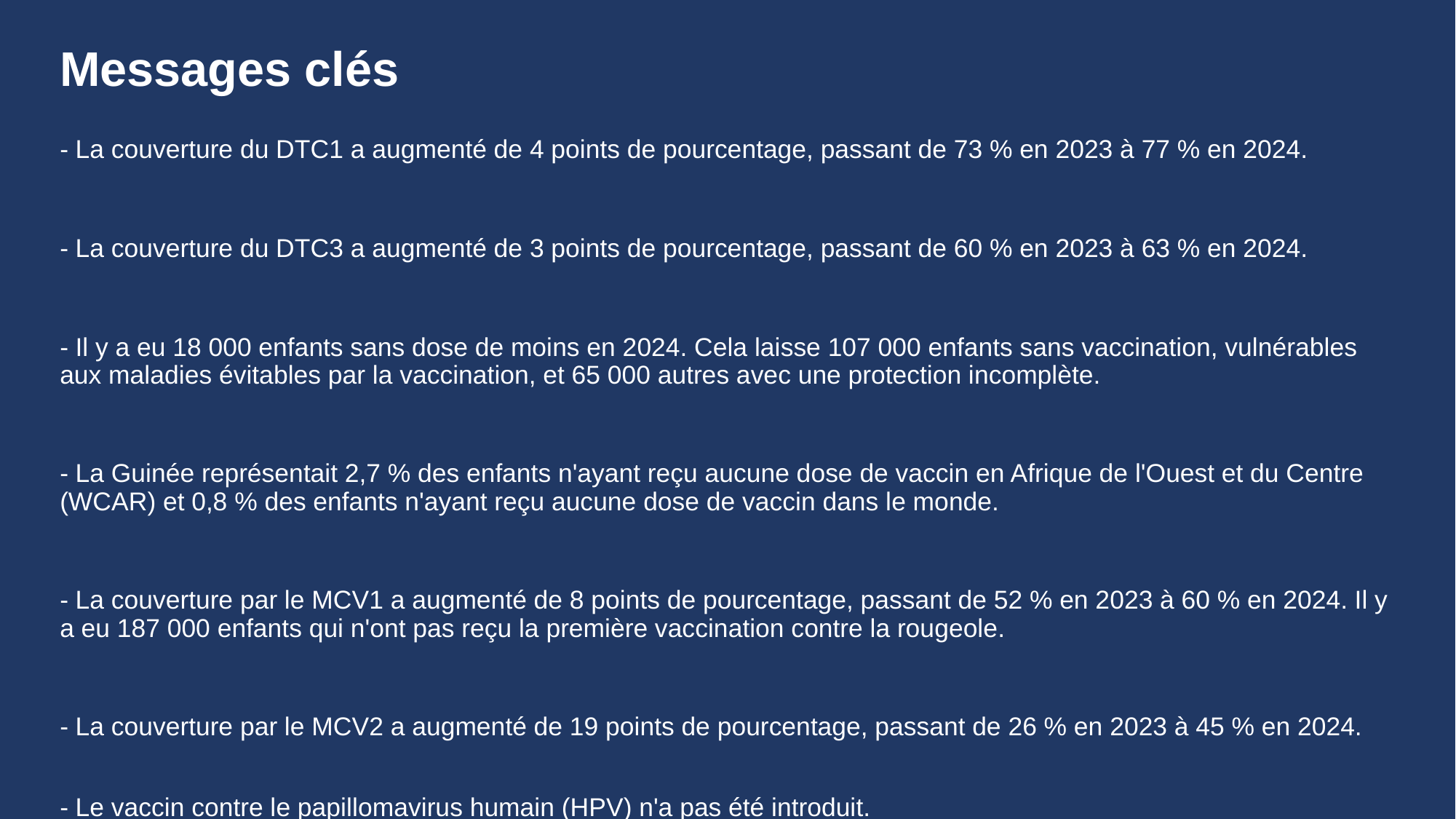

# Messages clés
- La couverture du DTC1 a augmenté de 4 points de pourcentage, passant de 73 % en 2023 à 77 % en 2024.

- La couverture du DTC3 a augmenté de 3 points de pourcentage, passant de 60 % en 2023 à 63 % en 2024.

- Il y a eu 18 000 enfants sans dose de moins en 2024. Cela laisse 107 000 enfants sans vaccination, vulnérables aux maladies évitables par la vaccination, et 65 000 autres avec une protection incomplète.

- La Guinée représentait 2,7 % des enfants n'ayant reçu aucune dose de vaccin en Afrique de l'Ouest et du Centre (WCAR) et 0,8 % des enfants n'ayant reçu aucune dose de vaccin dans le monde.

- La couverture par le MCV1 a augmenté de 8 points de pourcentage, passant de 52 % en 2023 à 60 % en 2024. Il y a eu 187 000 enfants qui n'ont pas reçu la première vaccination contre la rougeole.

- La couverture par le MCV2 a augmenté de 19 points de pourcentage, passant de 26 % en 2023 à 45 % en 2024.

- Le vaccin contre le papillomavirus humain (HPV) n'a pas été introduit.